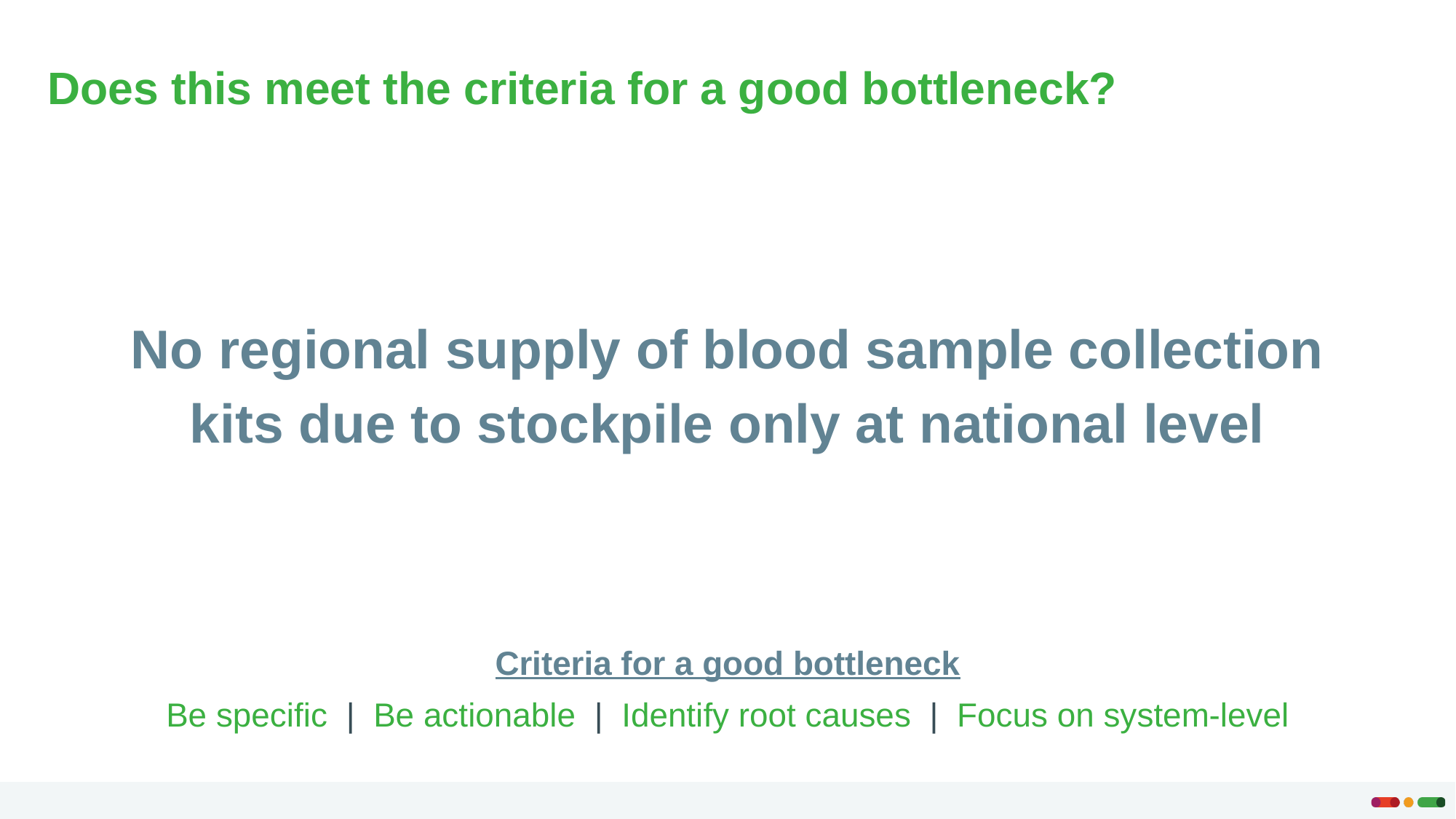

Does this meet the criteria for a good bottleneck?
No regional supply of blood sample collection kits due to stockpile only at national level
Criteria for a good bottleneck
Be specific  |  Be actionable  |  Identify root causes  |  Focus on system-level